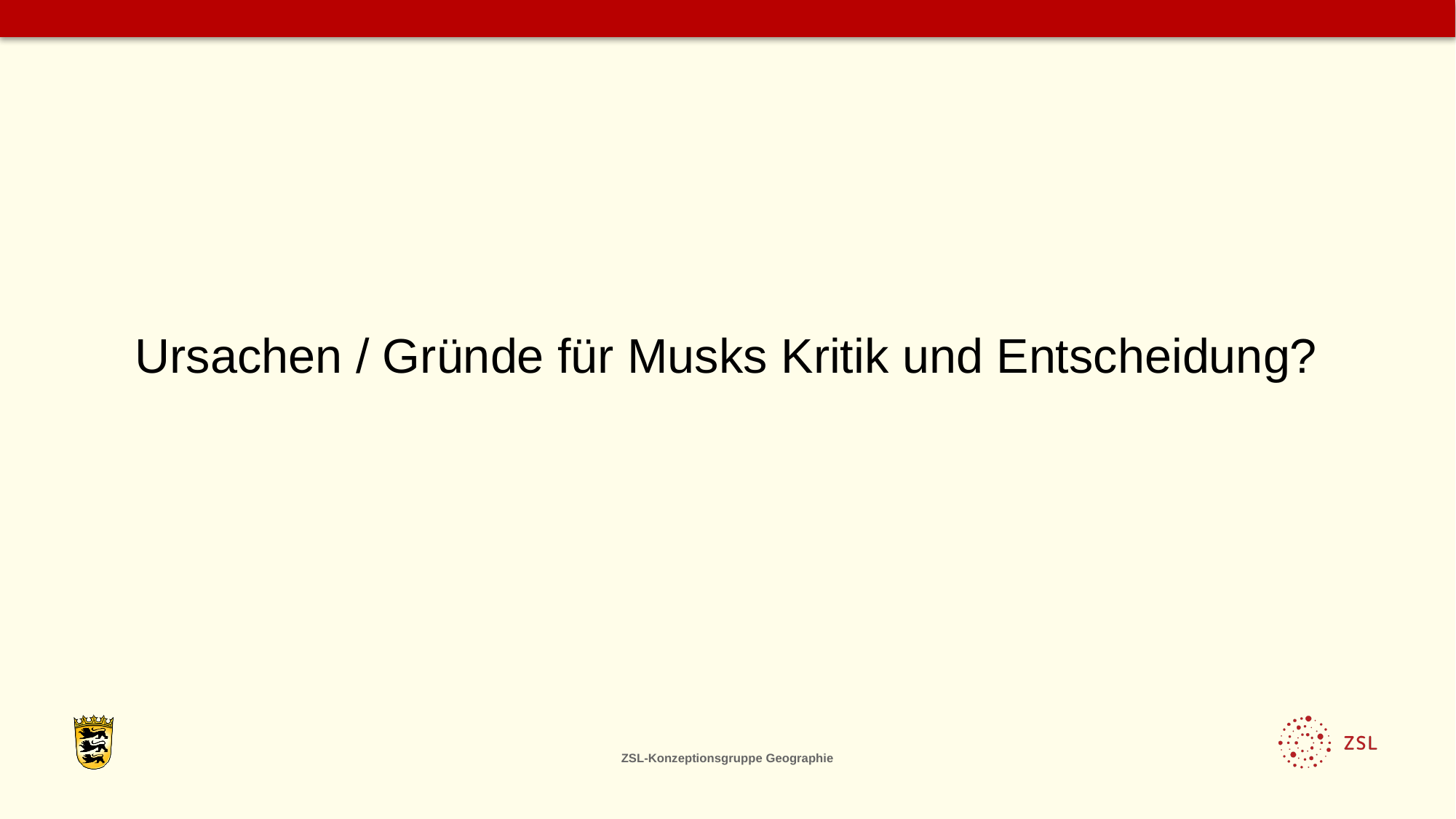

Ursachen / Gründe für Musks Kritik und Entscheidung?
ZSL-Konzeptionsgruppe Geographie